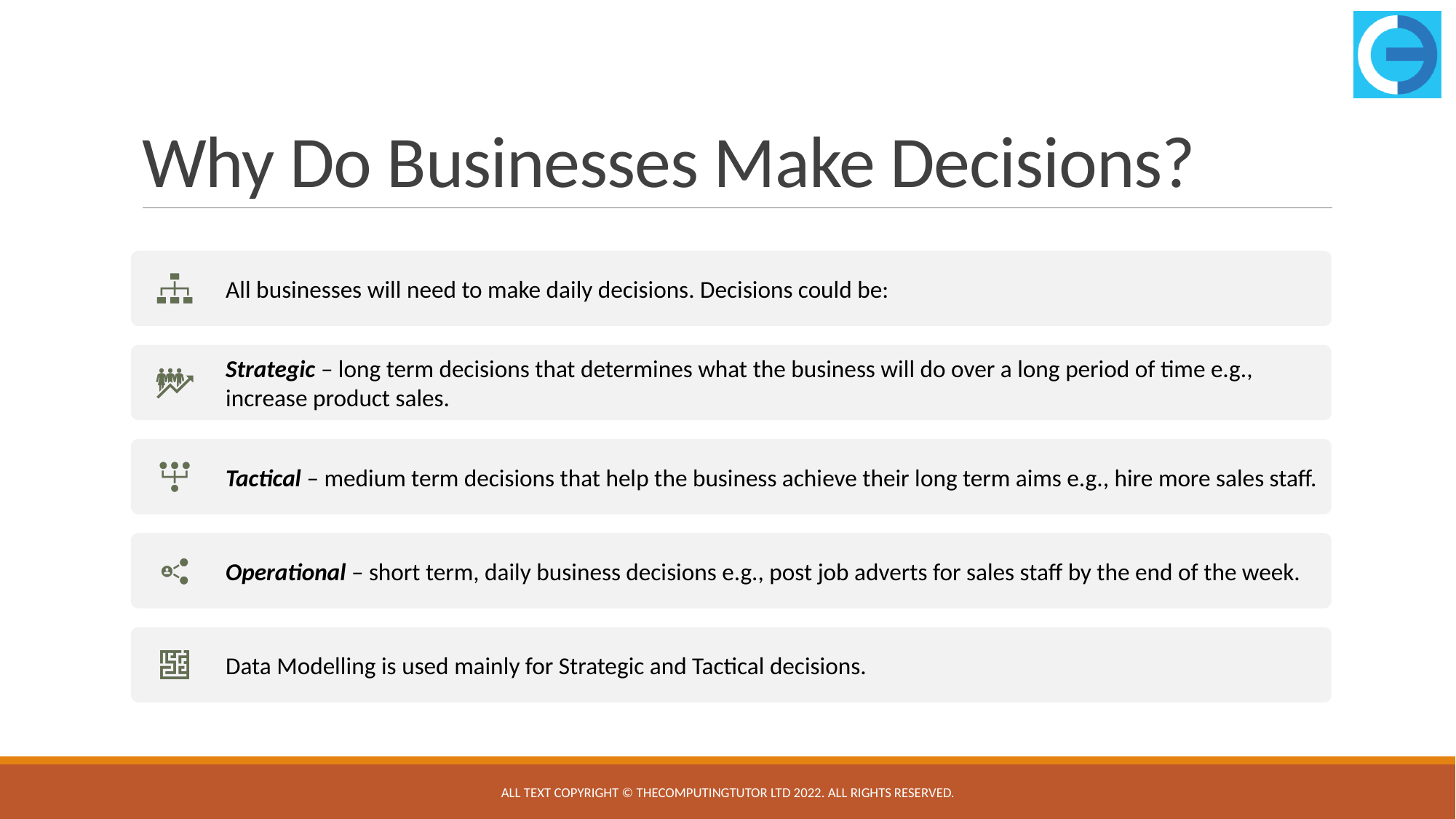

# Why Do Businesses Make Decisions?
All businesses will need to make daily decisions. Decisions could be:
Strategic – long term decisions that determines what the business will do over a long period of time e.g., increase product sales.
Tactical – medium term decisions that help the business achieve their long term aims e.g., hire more sales staff.
Operational – short term, daily business decisions e.g., post job adverts for sales staff by the end of the week.
Data Modelling is used mainly for Strategic and Tactical decisions.
All text copyright © TheComputingTutor Ltd 2022. All rights Reserved.